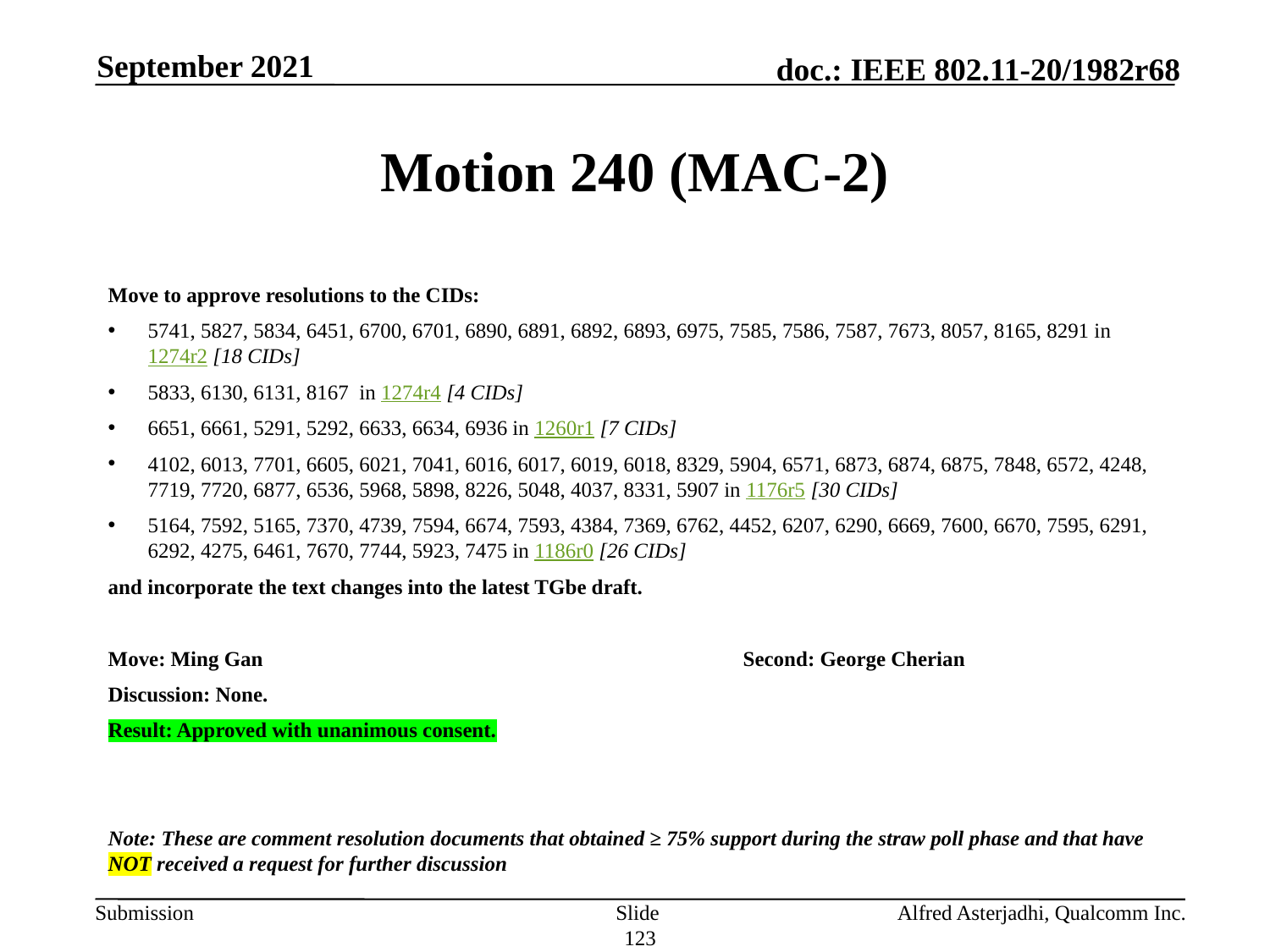

September 2021
# Motion 240 (MAC-2)
Move to approve resolutions to the CIDs:
5741, 5827, 5834, 6451, 6700, 6701, 6890, 6891, 6892, 6893, 6975, 7585, 7586, 7587, 7673, 8057, 8165, 8291 in 1274r2 [18 CIDs]
5833, 6130, 6131, 8167  in 1274r4 [4 CIDs]
6651, 6661, 5291, 5292, 6633, 6634, 6936 in 1260r1 [7 CIDs]
4102, 6013, 7701, 6605, 6021, 7041, 6016, 6017, 6019, 6018, 8329, 5904, 6571, 6873, 6874, 6875, 7848, 6572, 4248, 7719, 7720, 6877, 6536, 5968, 5898, 8226, 5048, 4037, 8331, 5907 in 1176r5 [30 CIDs]
5164, 7592, 5165, 7370, 4739, 7594, 6674, 7593, 4384, 7369, 6762, 4452, 6207, 6290, 6669, 7600, 6670, 7595, 6291, 6292, 4275, 6461, 7670, 7744, 5923, 7475 in 1186r0 [26 CIDs]
and incorporate the text changes into the latest TGbe draft.

Move: Ming Gan				Second: George Cherian
Discussion: None.
Result: Approved with unanimous consent.

Note: These are comment resolution documents that obtained ≥ 75% support during the straw poll phase and that have NOT received a request for further discussion
Slide 123
Alfred Asterjadhi, Qualcomm Inc.